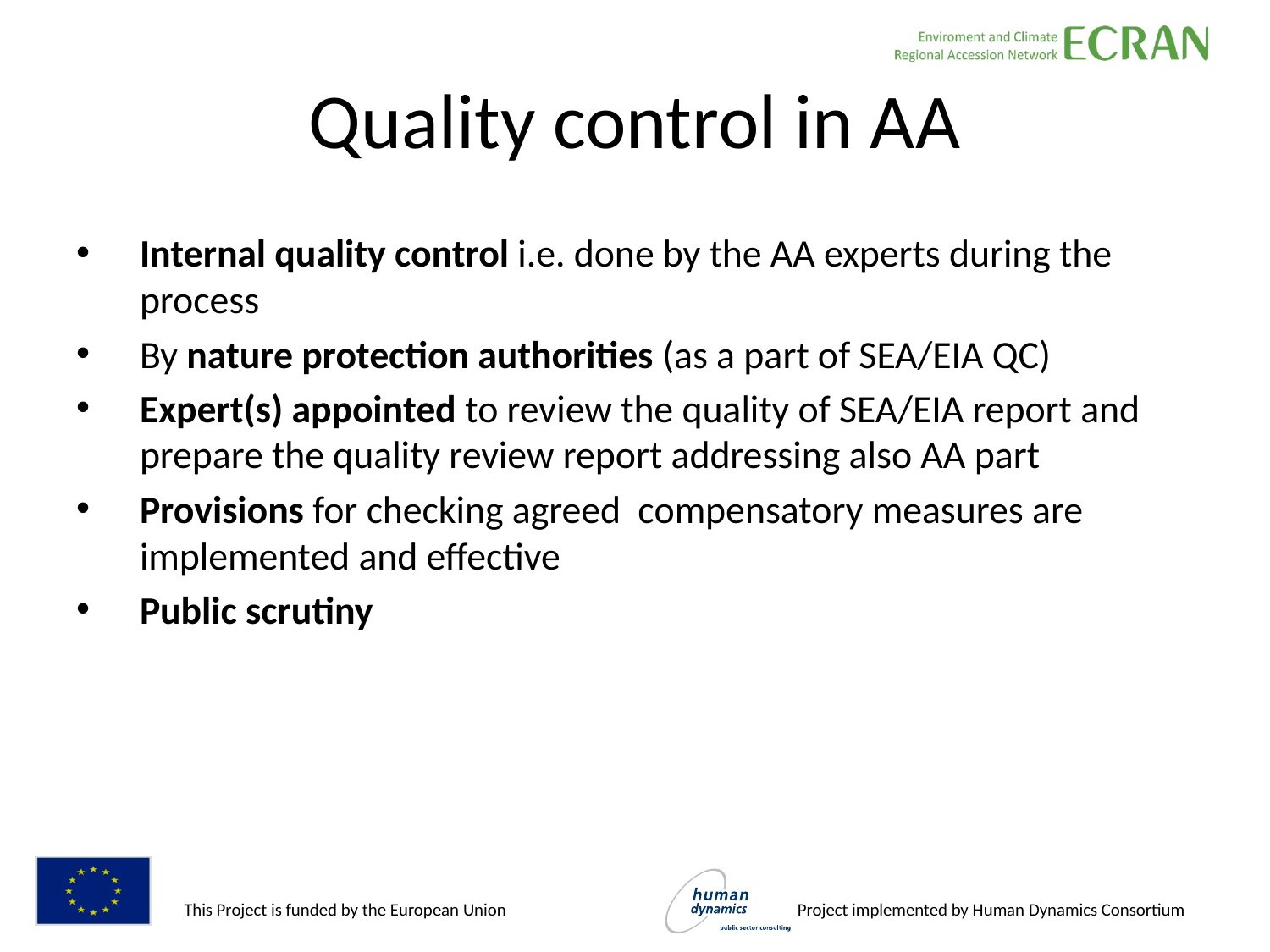

# Quality control in AA
Internal quality control i.e. done by the AA experts during the process
By nature protection authorities (as a part of SEA/EIA QC)
Expert(s) appointed to review the quality of SEA/EIA report and prepare the quality review report addressing also AA part
Provisions for checking agreed  compensatory measures are implemented and effective
Public scrutiny